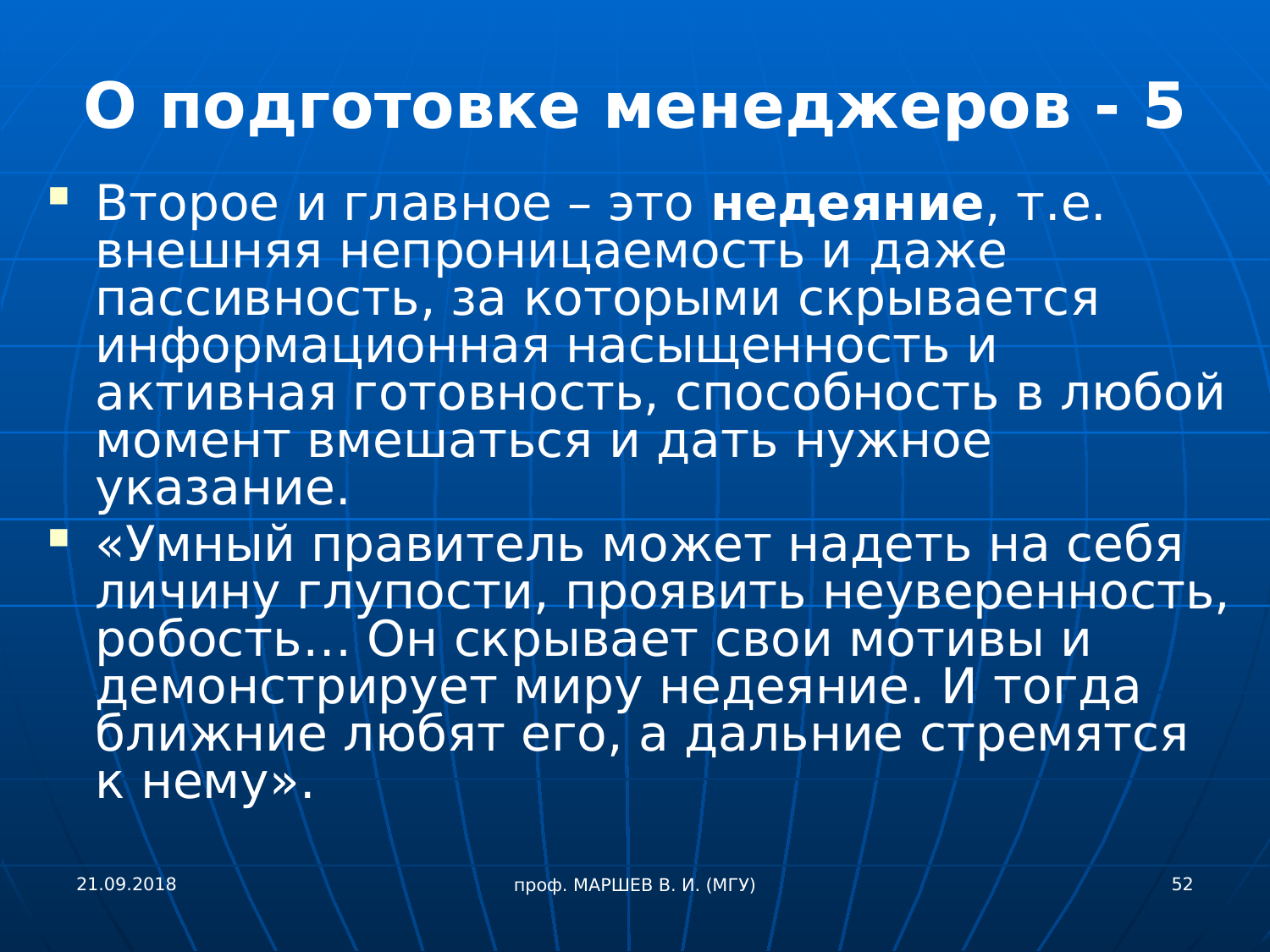

# О подготовке менеджеров - 5
Второе и главное – это недеяние, т.е. внешняя непроницаемость и даже пассивность, за которыми скрывается информационная насыщенность и активная готовность, способность в любой момент вмешаться и дать нужное указание.
«Умный правитель может надеть на себя личину глупости, проявить неуверенность, робость… Он скрывает свои мотивы и демонстрирует миру недеяние. И тогда ближние любят его, а дальние стремятся к нему».
21.09.2018
52
проф. МАРШЕВ В. И. (МГУ)